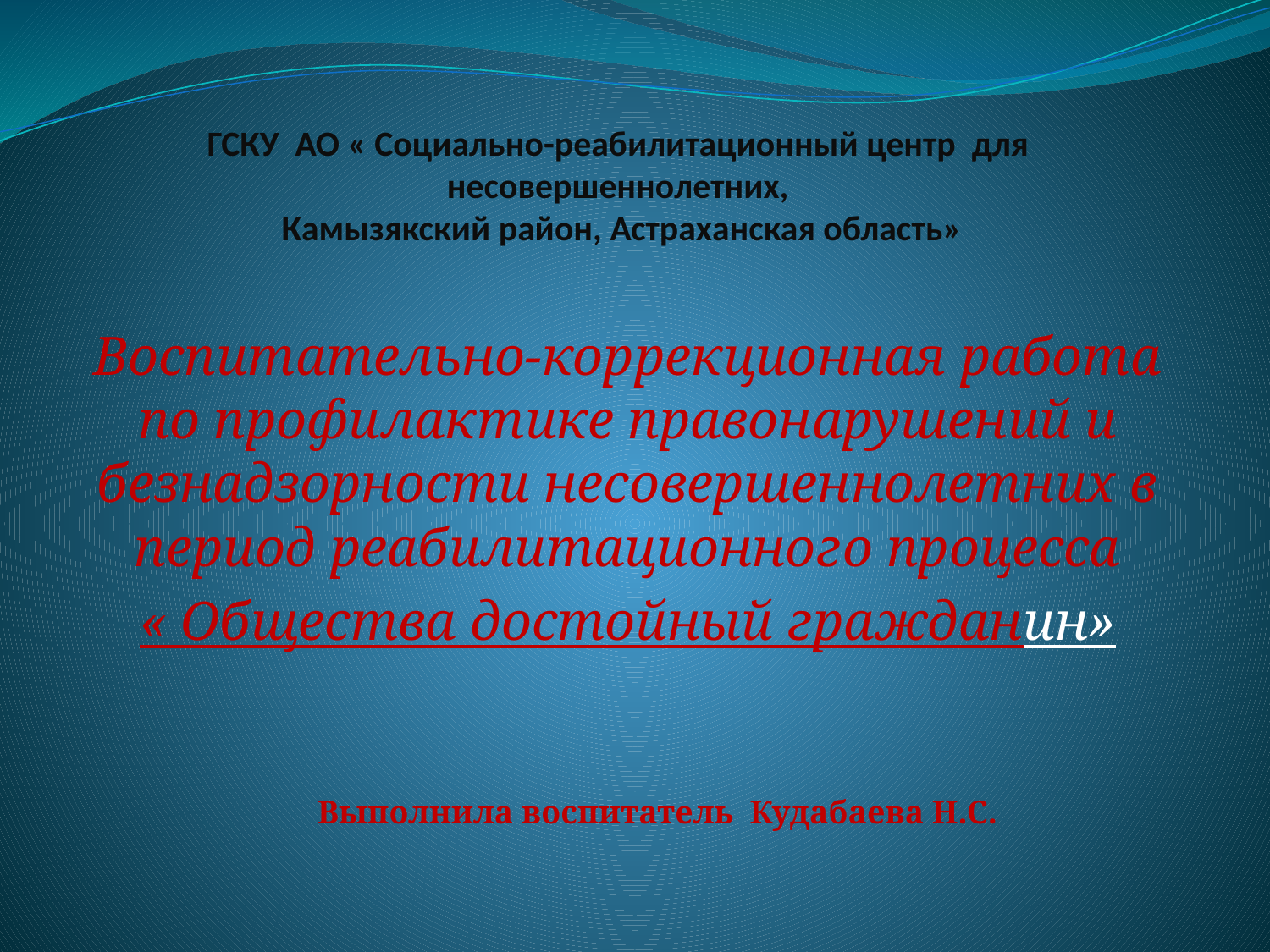

# ГСКУ  АО « Социально-реабилитационный центр  для несовершеннолетних, Камызякский район, Астраханская область»
Воспитательно-коррекционная работа по профилактике правонарушений и безнадзорности несовершеннолетних в период реабилитационного процесса
« Общества достойный гражданин»

Выполнила воспитатель  Кудабаева Н.С.